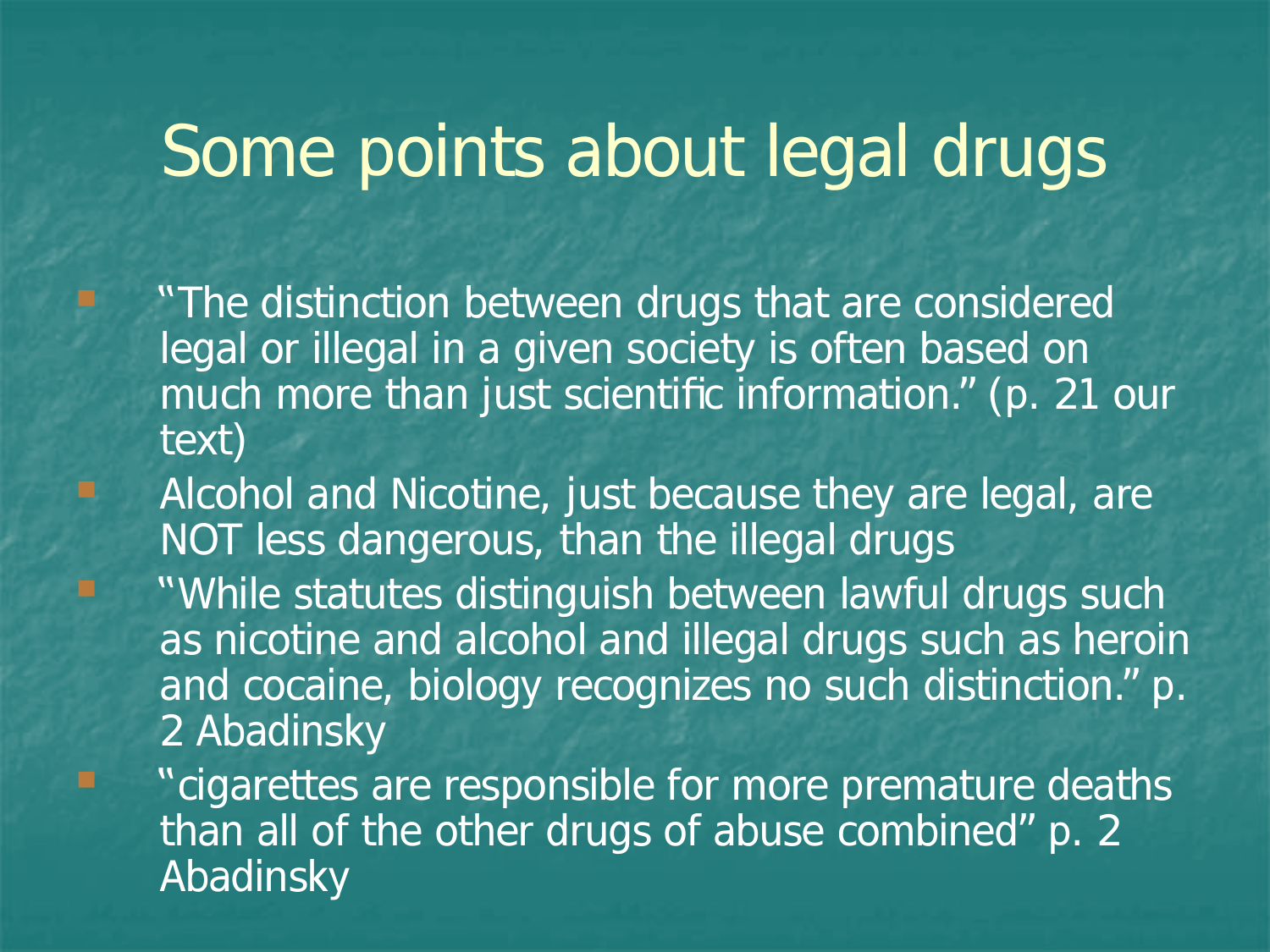

# Some points about legal drugs
“The distinction between drugs that are considered legal or illegal in a given society is often based on much more than just scientific information.” (p. 21 our text)
Alcohol and Nicotine, just because they are legal, are NOT less dangerous, than the illegal drugs
“While statutes distinguish between lawful drugs such as nicotine and alcohol and illegal drugs such as heroin and cocaine, biology recognizes no such distinction.” p. 2 Abadinsky
“cigarettes are responsible for more premature deaths than all of the other drugs of abuse combined” p. 2 Abadinsky